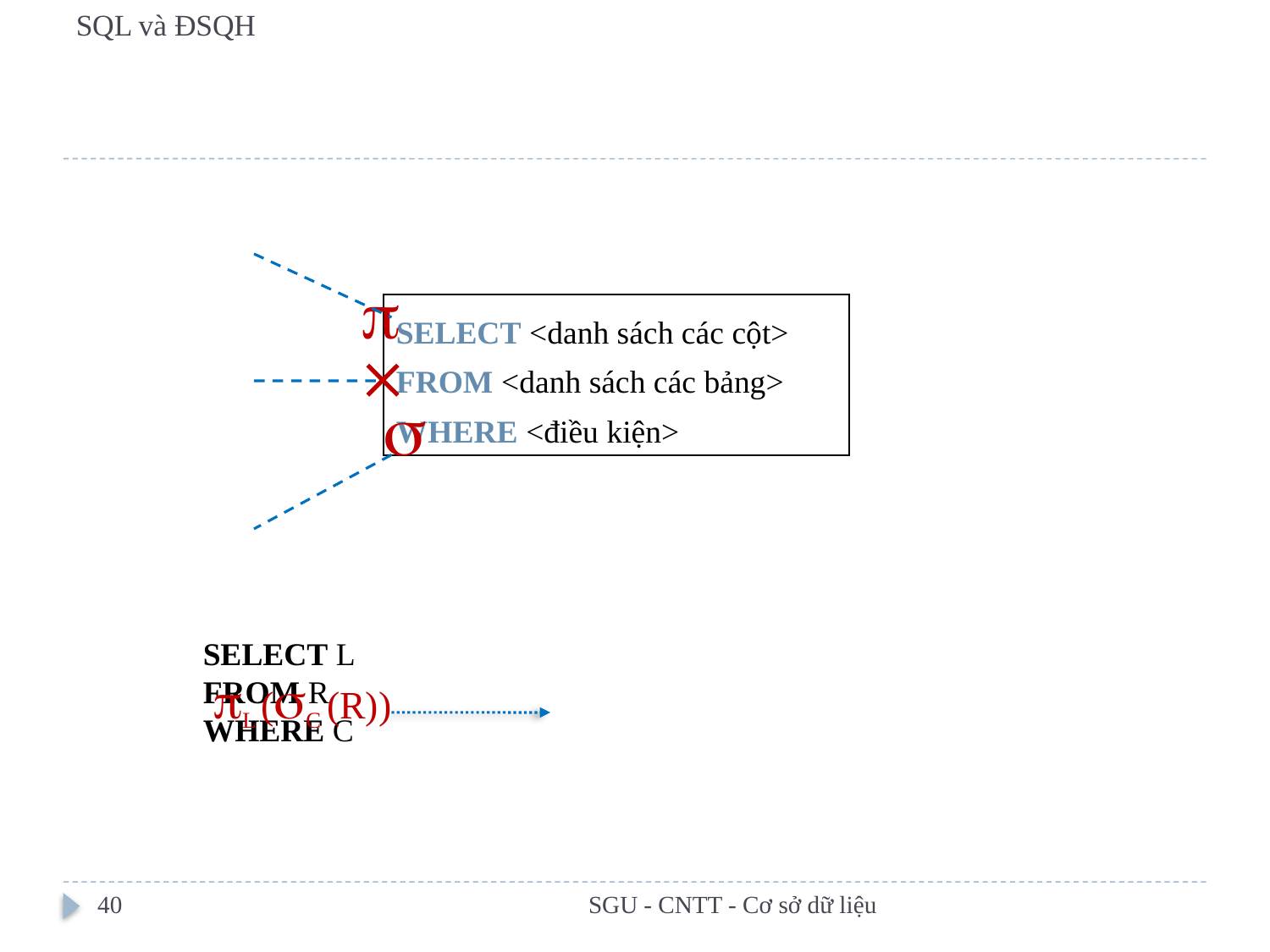

# SQL và ĐSQH

π
SELECT <danh sách các cột>
FROM <danh sách các bảng>
WHERE <điều kiện>
×
σ

SELECT L
FROM R
WHERE C
πL (σC (R))

40
SGU - CNTT - Cơ sở dữ liệu